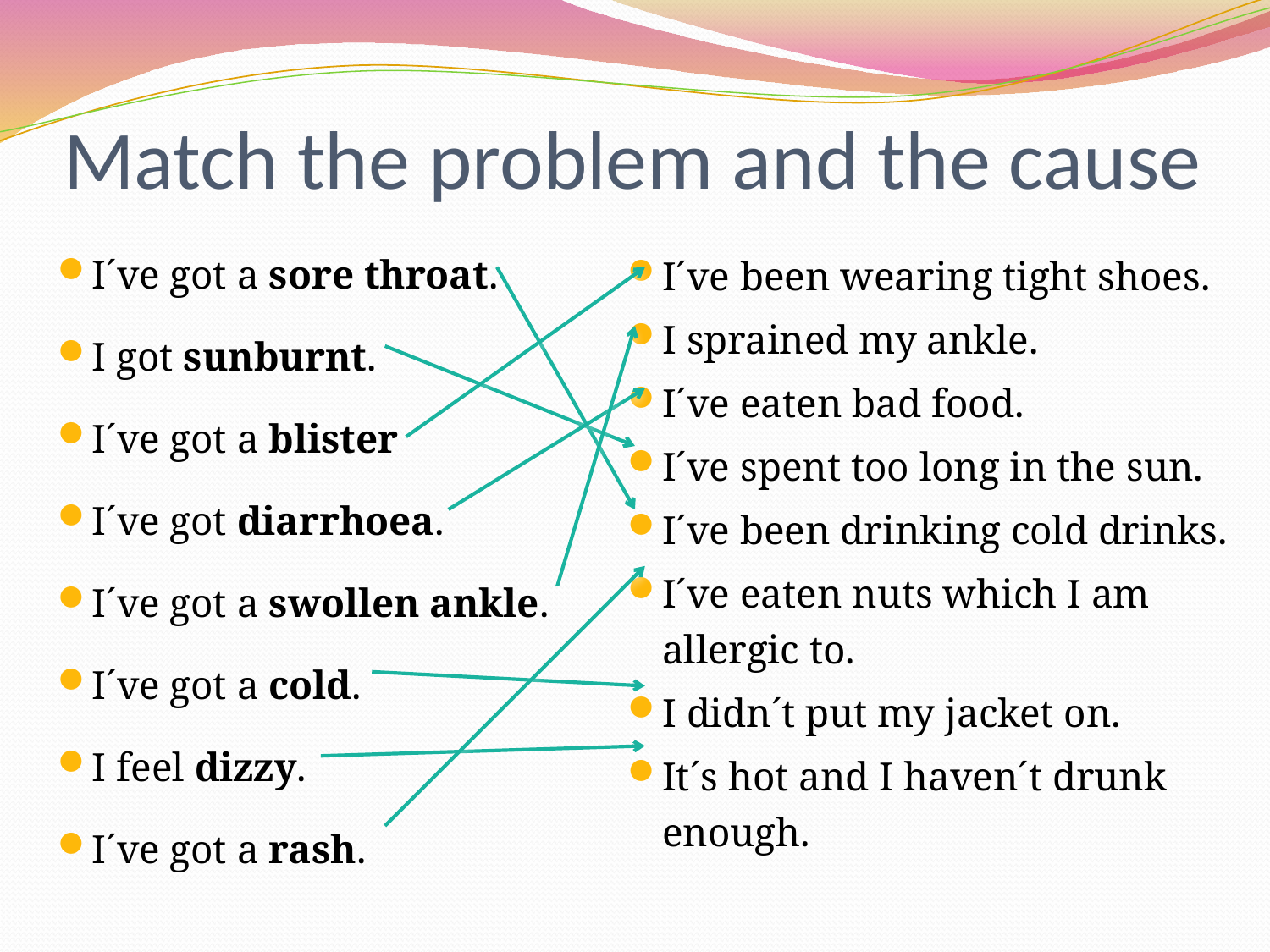

# Match the problem and the cause
I´ve got a sore throat.
I got sunburnt.
I´ve got a blister
I´ve got diarrhoea.
I´ve got a swollen ankle.
I´ve got a cold.
I feel dizzy.
I´ve got a rash.

I´ve been wearing tight shoes.
I sprained my ankle.
I´ve eaten bad food.
I´ve spent too long in the sun.
I´ve been drinking cold drinks.
I´ve eaten nuts which I am allergic to.
I didn´t put my jacket on.
It´s hot and I haven´t drunk enough.